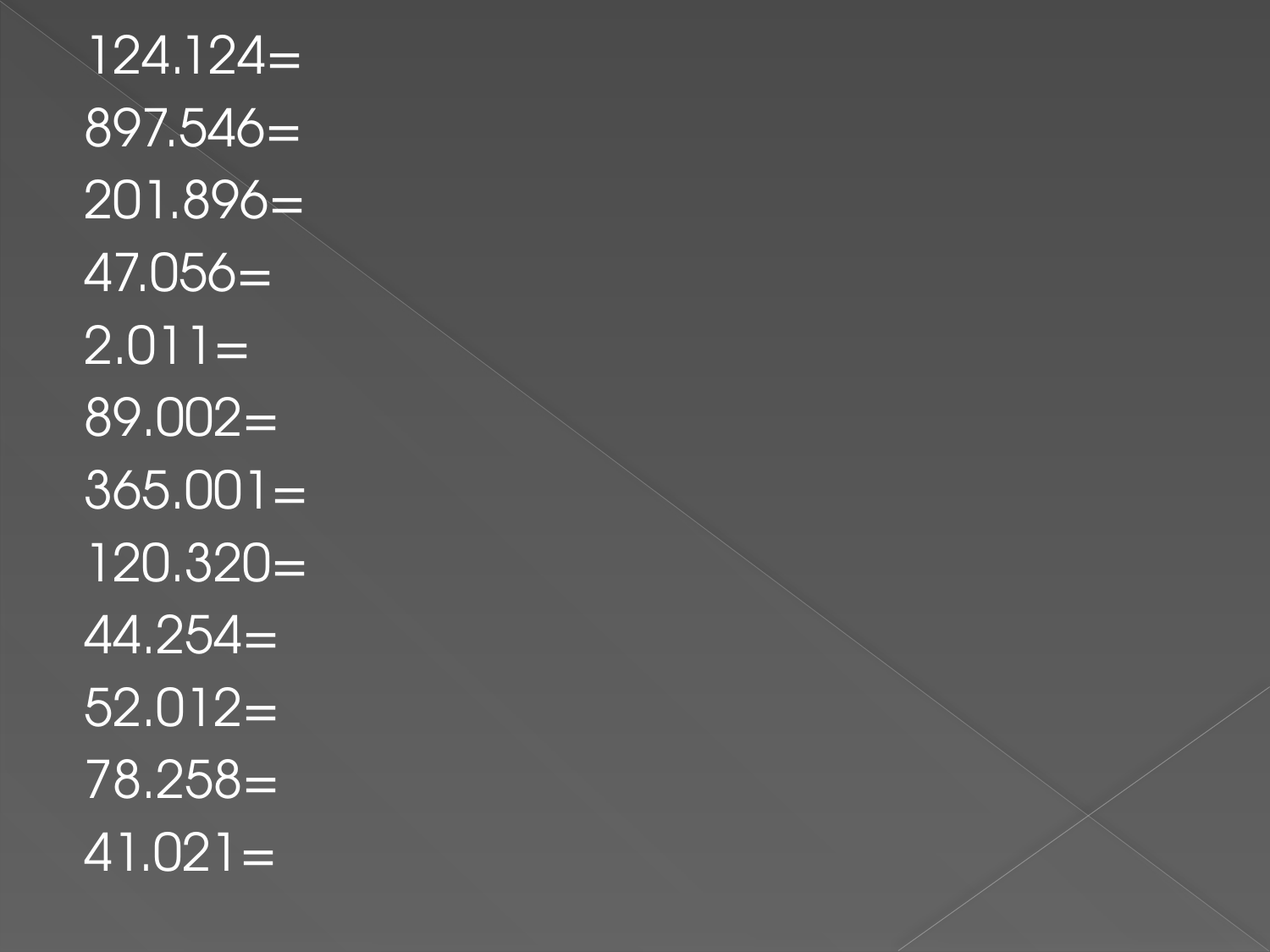

124.124=
897.546=
201.896=
47.056=
2.011=
89.002=
365.001=
120.320=
44.254=
52.012=
78.258=
41.021=